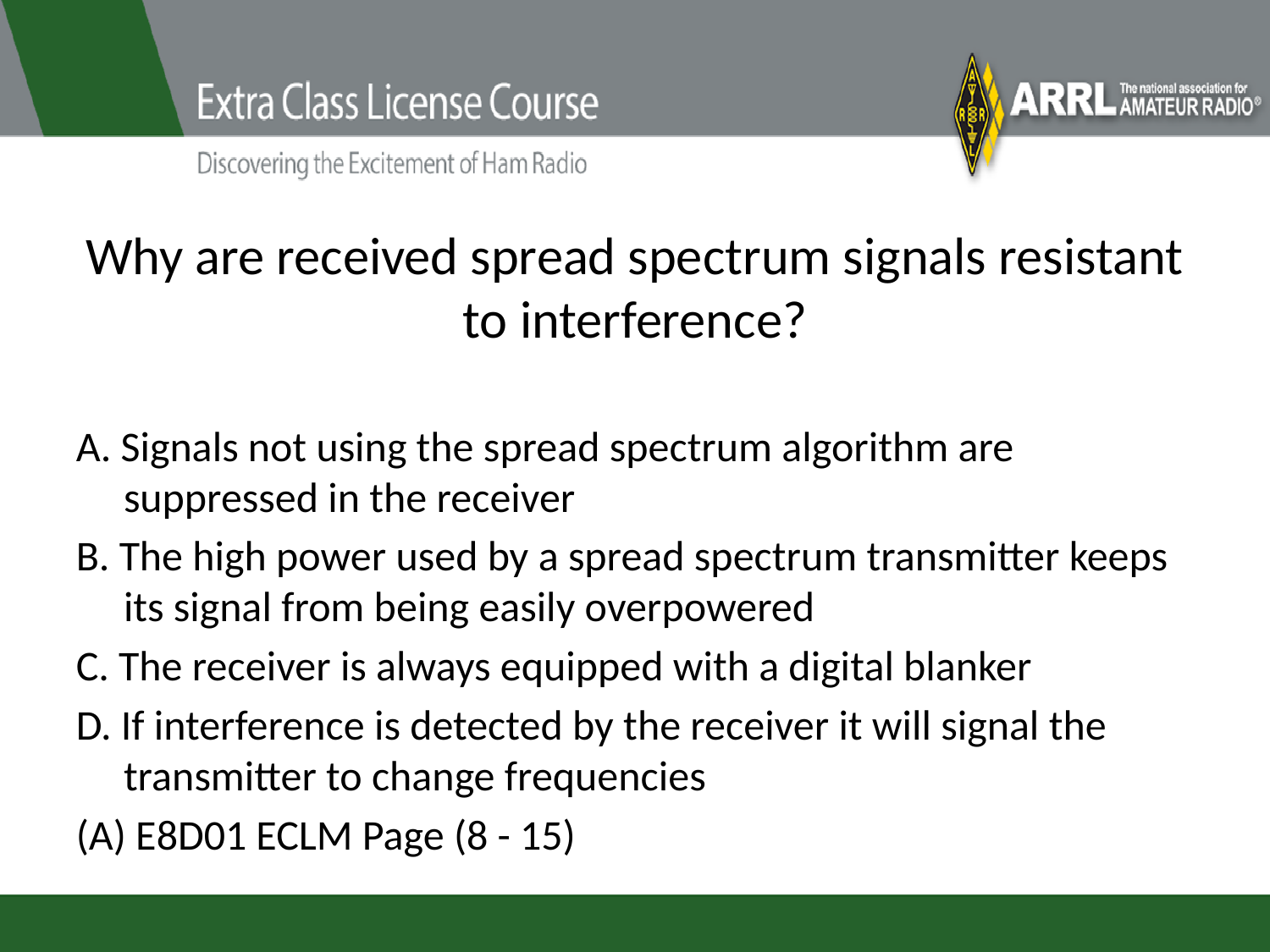

# Why are received spread spectrum signals resistant to interference?
A. Signals not using the spread spectrum algorithm are suppressed in the receiver
B. The high power used by a spread spectrum transmitter keeps its signal from being easily overpowered
C. The receiver is always equipped with a digital blanker
D. If interference is detected by the receiver it will signal the transmitter to change frequencies
(A) E8D01 ECLM Page (8 - 15)